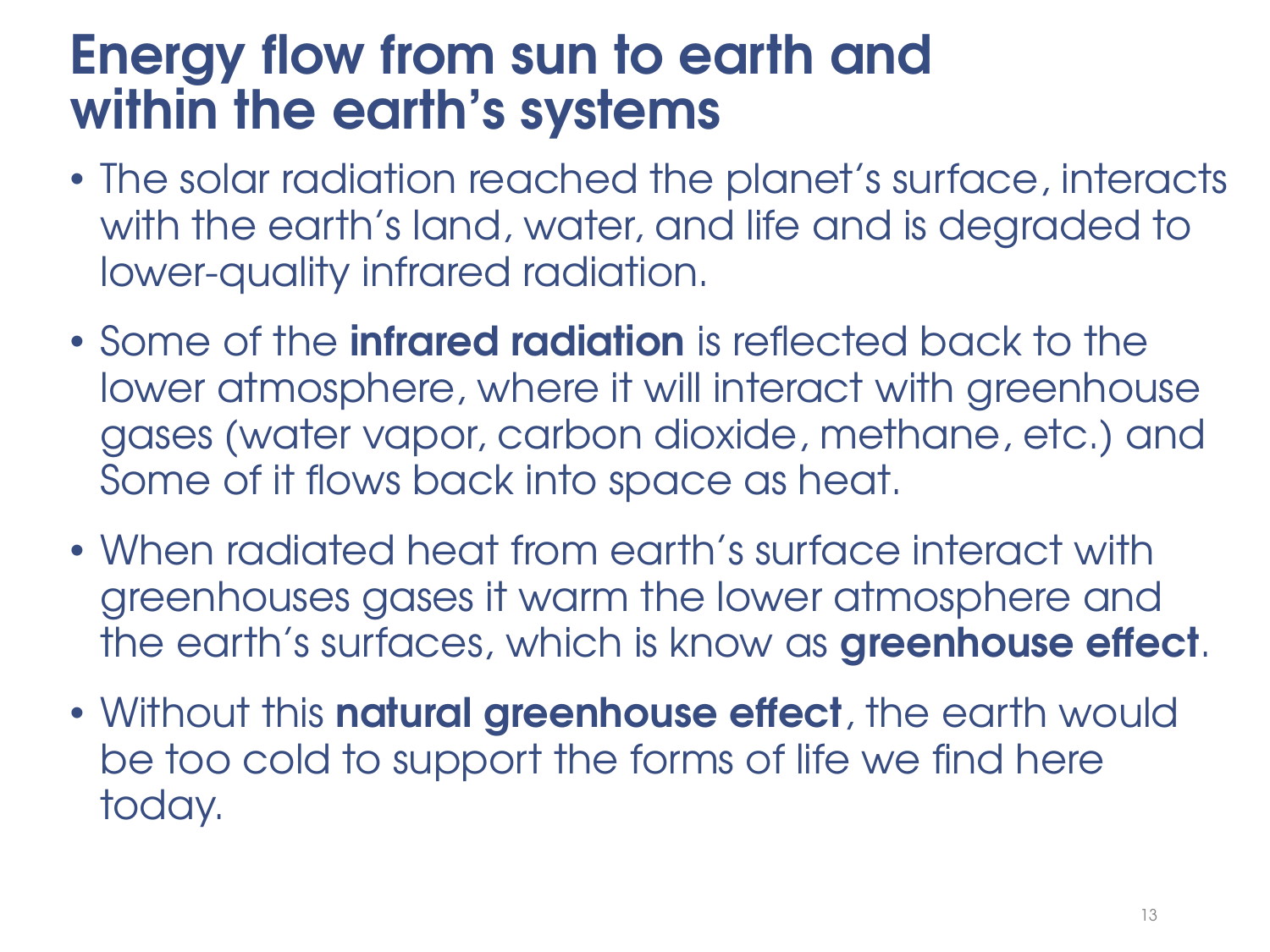

# Energy flow from sun to earth and within the earth’s systems
The solar radiation reached the planet’s surface, interacts with the earth’s land, water, and life and is degraded to lower-quality infrared radiation.
Some of the infrared radiation is reflected back to the lower atmosphere, where it will interact with greenhouse gases (water vapor, carbon dioxide, methane, etc.) and Some of it flows back into space as heat.
When radiated heat from earth’s surface interact with greenhouses gases it warm the lower atmosphere and the earth’s surfaces, which is know as greenhouse effect.
Without this natural greenhouse effect, the earth would be too cold to support the forms of life we find here today.

13